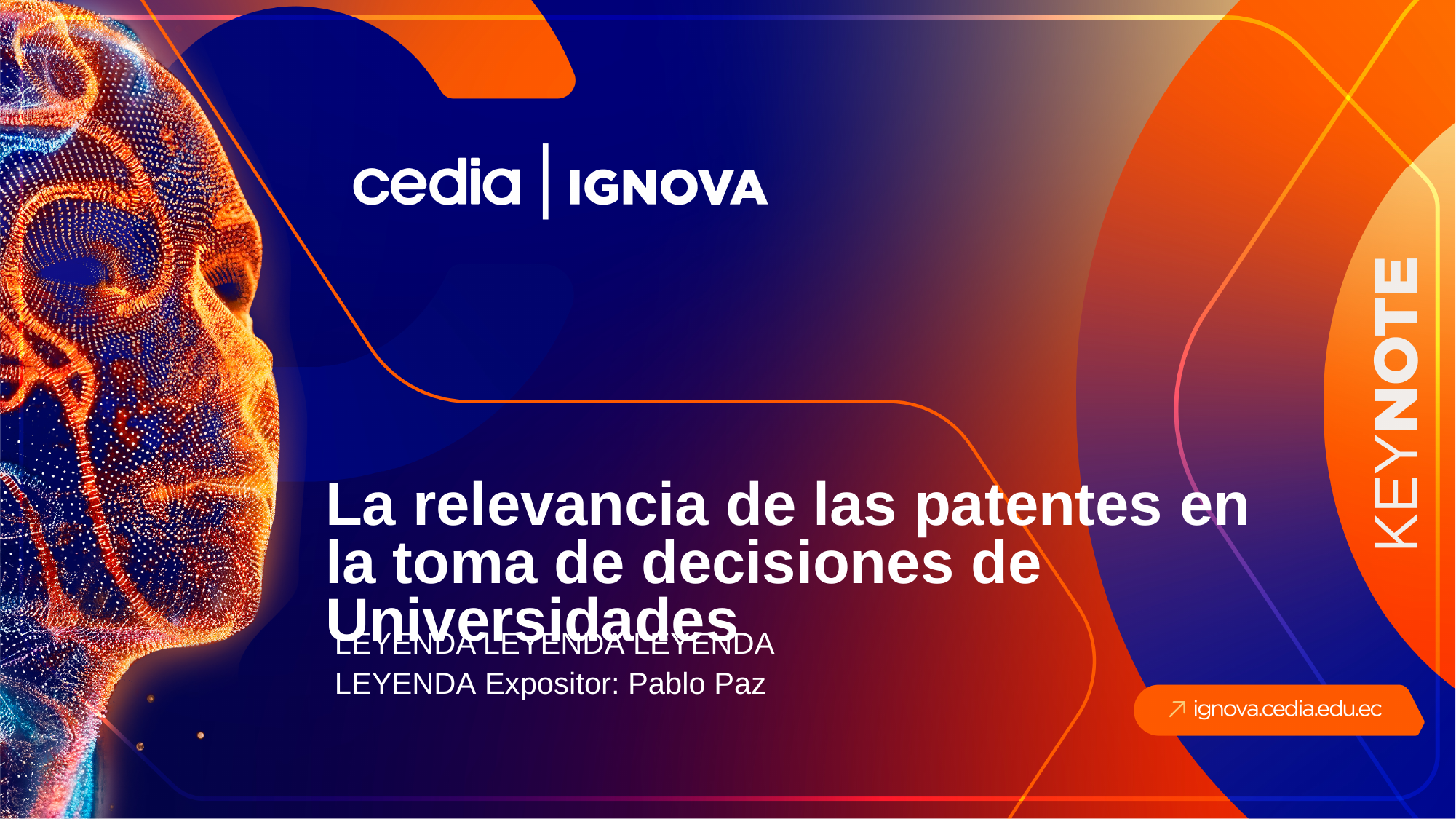

La relevancia de las patentes en la toma de decisiones de Universidades
LEYENDA LEYENDA LEYENDA LEYENDA Expositor: Pablo Paz